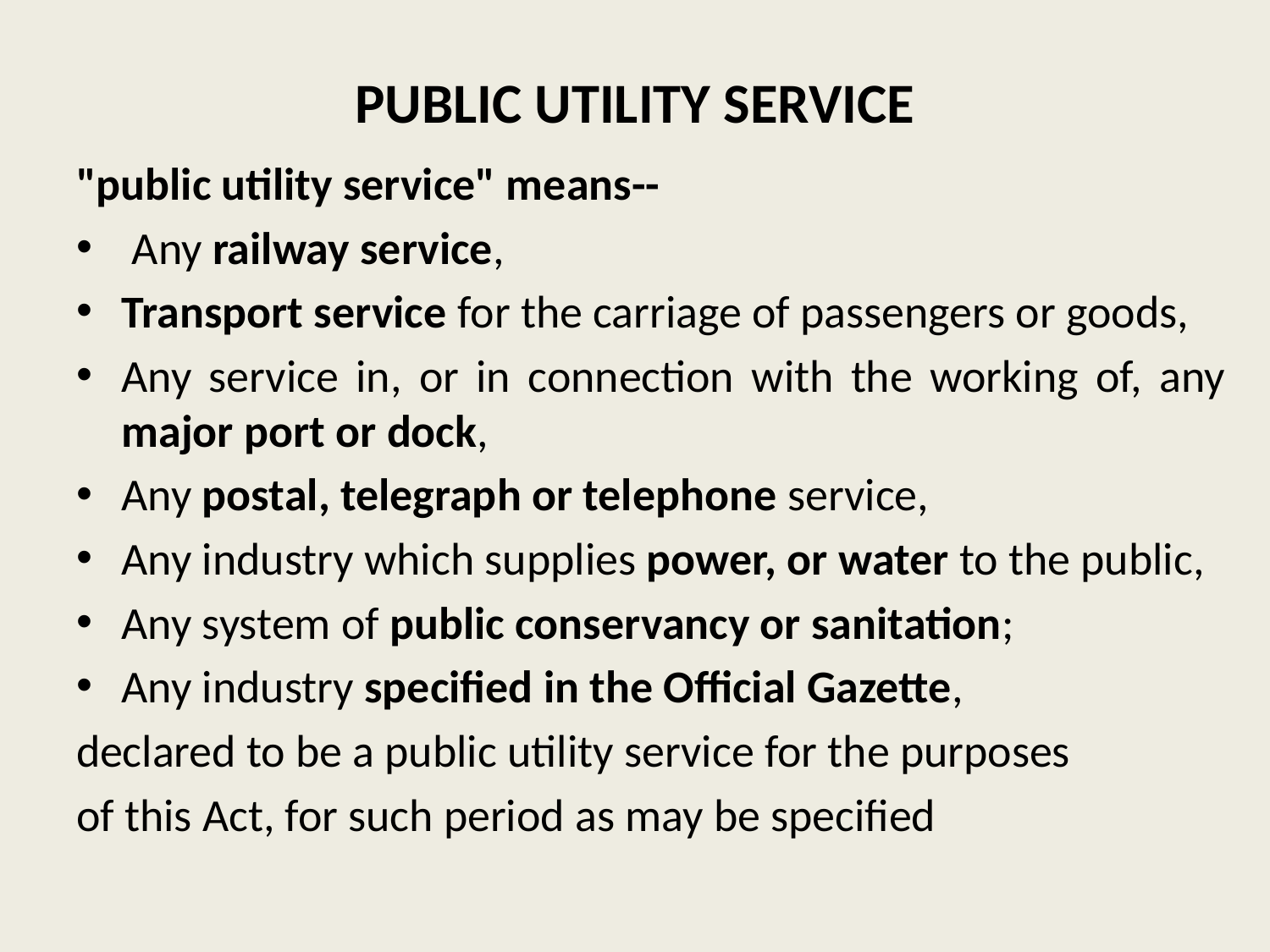

# PUBLIC UTILITY SERVICE
"public utility service" means--
 Any railway service,
Transport service for the carriage of passengers or goods,
Any service in, or in connection with the working of, any major port or dock,
Any postal, telegraph or telephone service,
Any industry which supplies power, or water to the public,
Any system of public conservancy or sanitation;
Any industry specified in the Official Gazette,
declared to be a public utility service for the purposes
of this Act, for such period as may be specified